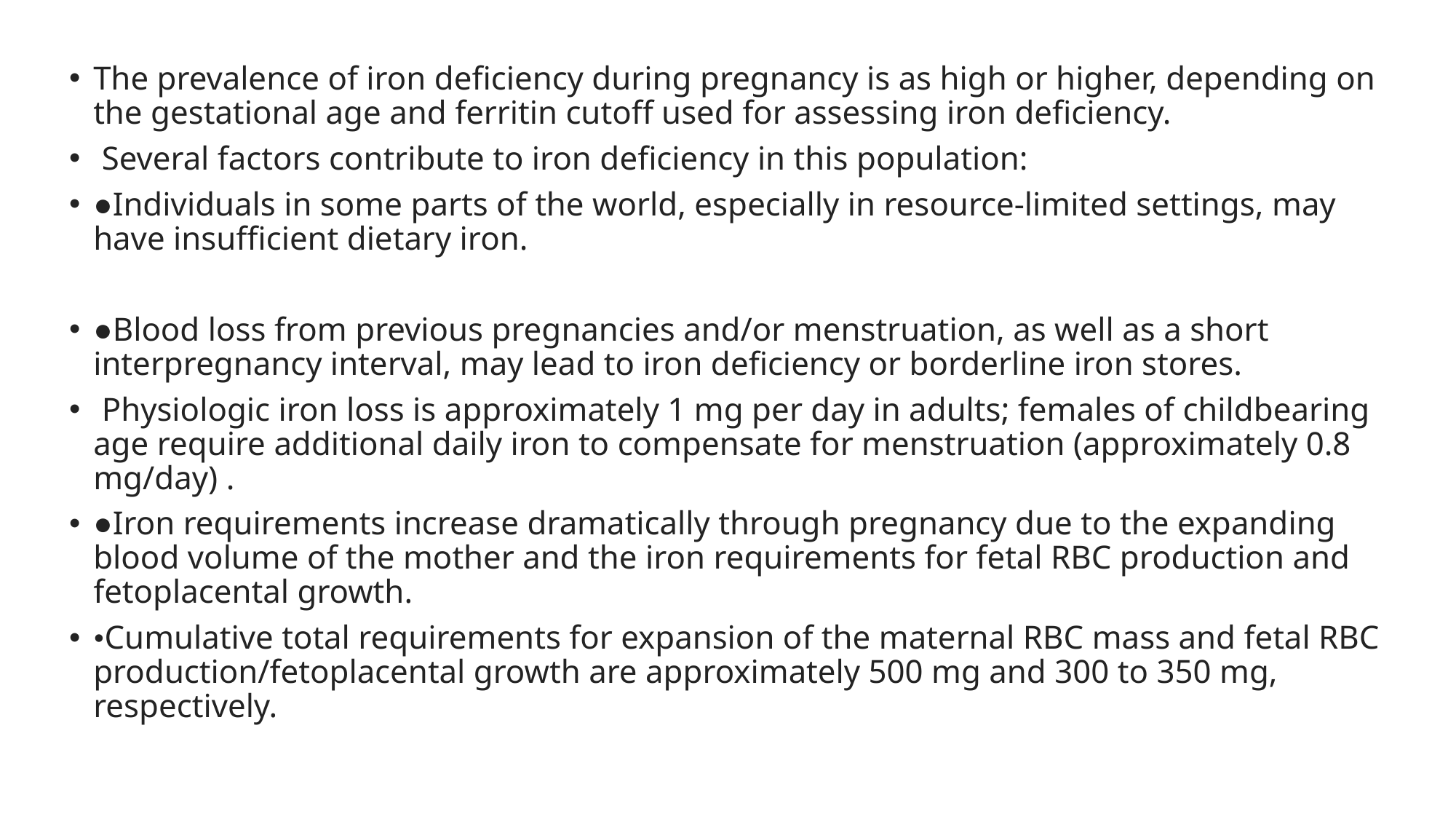

The prevalence of iron deficiency during pregnancy is as high or higher, depending on the gestational age and ferritin cutoff used for assessing iron deficiency.
 Several factors contribute to iron deficiency in this population:
●Individuals in some parts of the world, especially in resource-limited settings, may have insufficient dietary iron.

●Blood loss from previous pregnancies and/or menstruation, as well as a short interpregnancy interval, may lead to iron deficiency or borderline iron stores.
 Physiologic iron loss is approximately 1 mg per day in adults; females of childbearing age require additional daily iron to compensate for menstruation (approximately 0.8 mg/day) .
●Iron requirements increase dramatically through pregnancy due to the expanding blood volume of the mother and the iron requirements for fetal RBC production and fetoplacental growth.
•Cumulative total requirements for expansion of the maternal RBC mass and fetal RBC production/fetoplacental growth are approximately 500 mg and 300 to 350 mg, respectively.